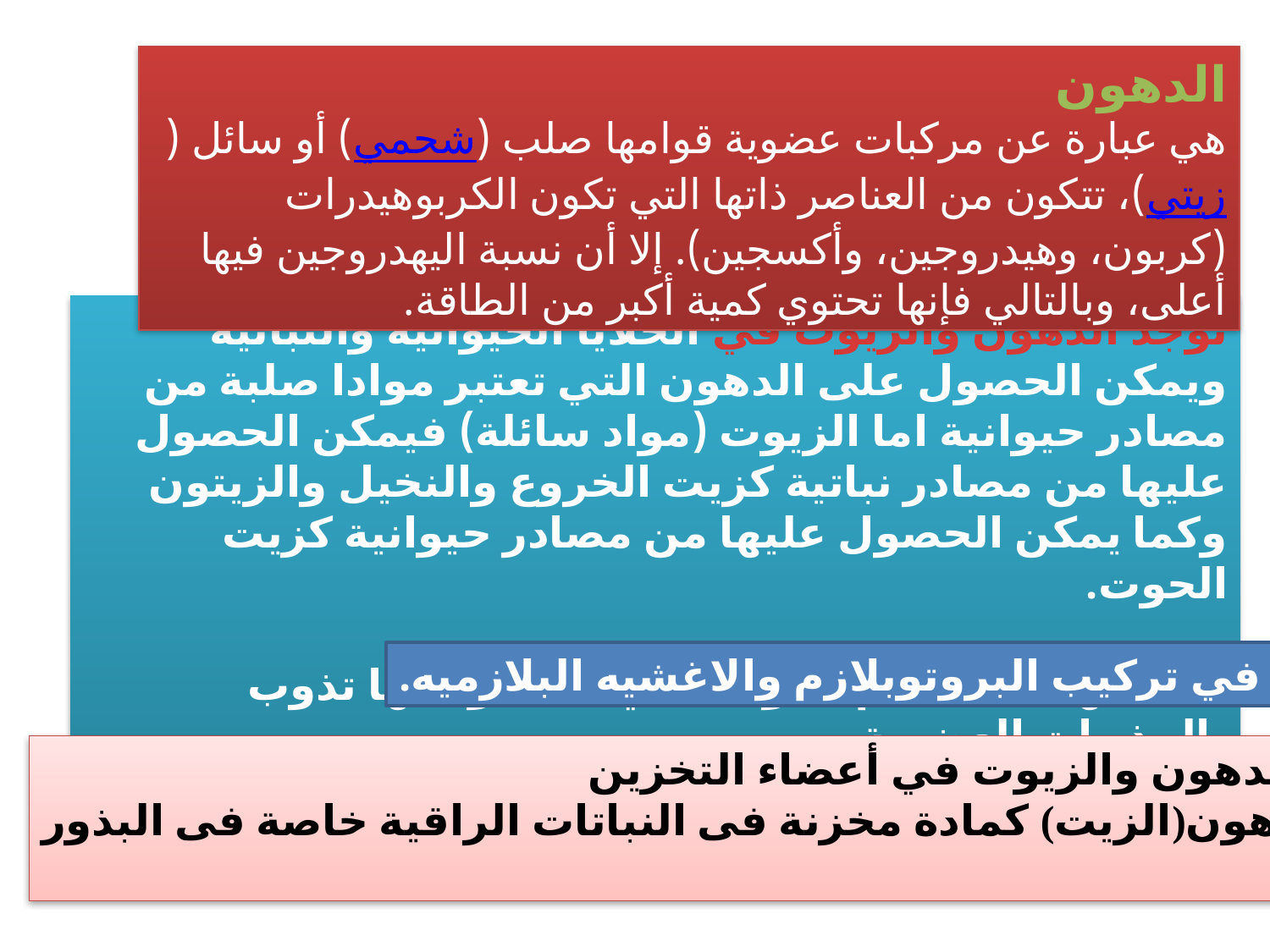

الدهون
هي عبارة عن مركبات عضوية قوامها صلب (شحمي) أو سائل (زيتي)، تتكون من العناصر ذاتها التي تكون الكربوهيدرات (كربون، وهيدروجين، وأكسجين). إلا أن نسبة اليهدروجين فيها أعلى، وبالتالي فإنها تحتوي كمية أكبر من الطاقة.
توجد الدهون والزيوت في الخلايا الحيوانية والنباتية ويمكن الحصول على الدهون التي تعتبر موادا صلبة من مصادر حيوانية اما الزيوت (مواد سائلة) فيمكن الحصول عليها من مصادر نباتية كزيت الخروع والنخيل والزيتون وكما يمكن الحصول عليها من مصادر حيوانية كزيت الحوت.

- تجمعها صفة عدم الذوبان في الماء ولكنها تذوب بالمذيبات العضوية .
تدخل في تركيب البروتوبلازم والاغشيه البلازميه.
يتراكم الدهون والزيوت في أعضاء التخزين
توجد الدهون(الزيت) كمادة مخزنة فى النباتات الراقية خاصة فى البذور